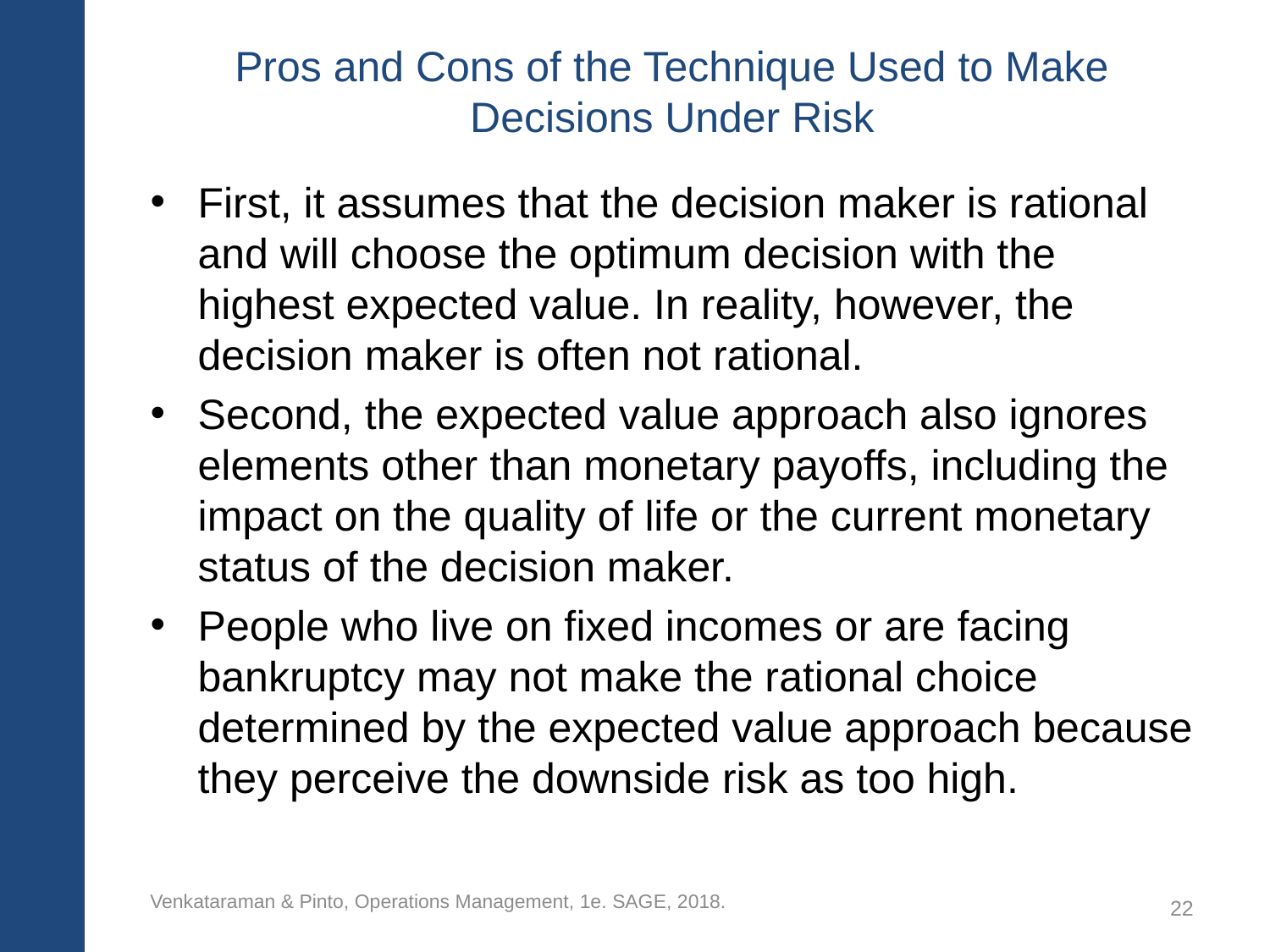

# Pros and Cons of the Technique Used to Make Decisions Under Risk
First, it assumes that the decision maker is rational and will choose the optimum decision with the highest expected value. In reality, however, the decision maker is often not rational.
Second, the expected value approach also ignores elements other than monetary payoffs, including the impact on the quality of life or the current monetary status of the decision maker.
People who live on fixed incomes or are facing bankruptcy may not make the rational choice determined by the expected value approach because they perceive the downside risk as too high.

Venkataraman & Pinto, Operations Management, 1e. SAGE, 2018.
22